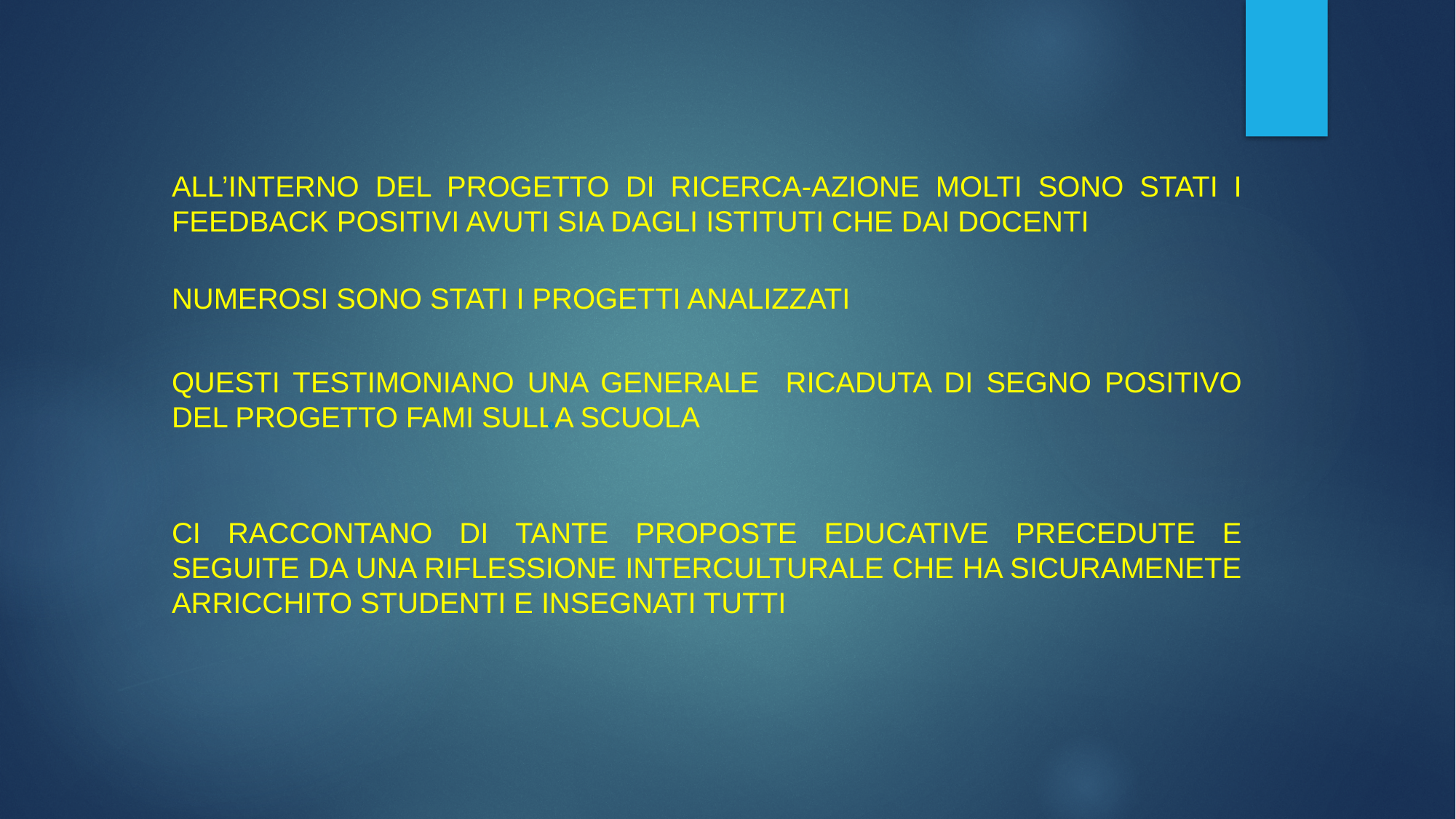

ALL’INTERNO DEL PROGETTO DI RICERCA-AZIONE MOLTI SONO STATI I FEEDBACK POSITIVI AVUTI SIA DAGLI ISTITUTI CHE DAI DOCENTI

NUMEROSI SONO STATI I PROGETTI ANALIZZATI

QUESTI TESTIMONIANO UNA GENERALE  RICADUTA DI SEGNO POSITIVO DEL PROGETTO FAMI SULLA SCUOLA

CI RACCONTANO DI TANTE PROPOSTE EDUCATIVE PRECEDUTE E SEGUITE DA UNA RIFLESSIONE INTERCULTURALE CHE HA SICURAMENETE ARRICCHITO STUDENTI E INSEGNATI TUTTI